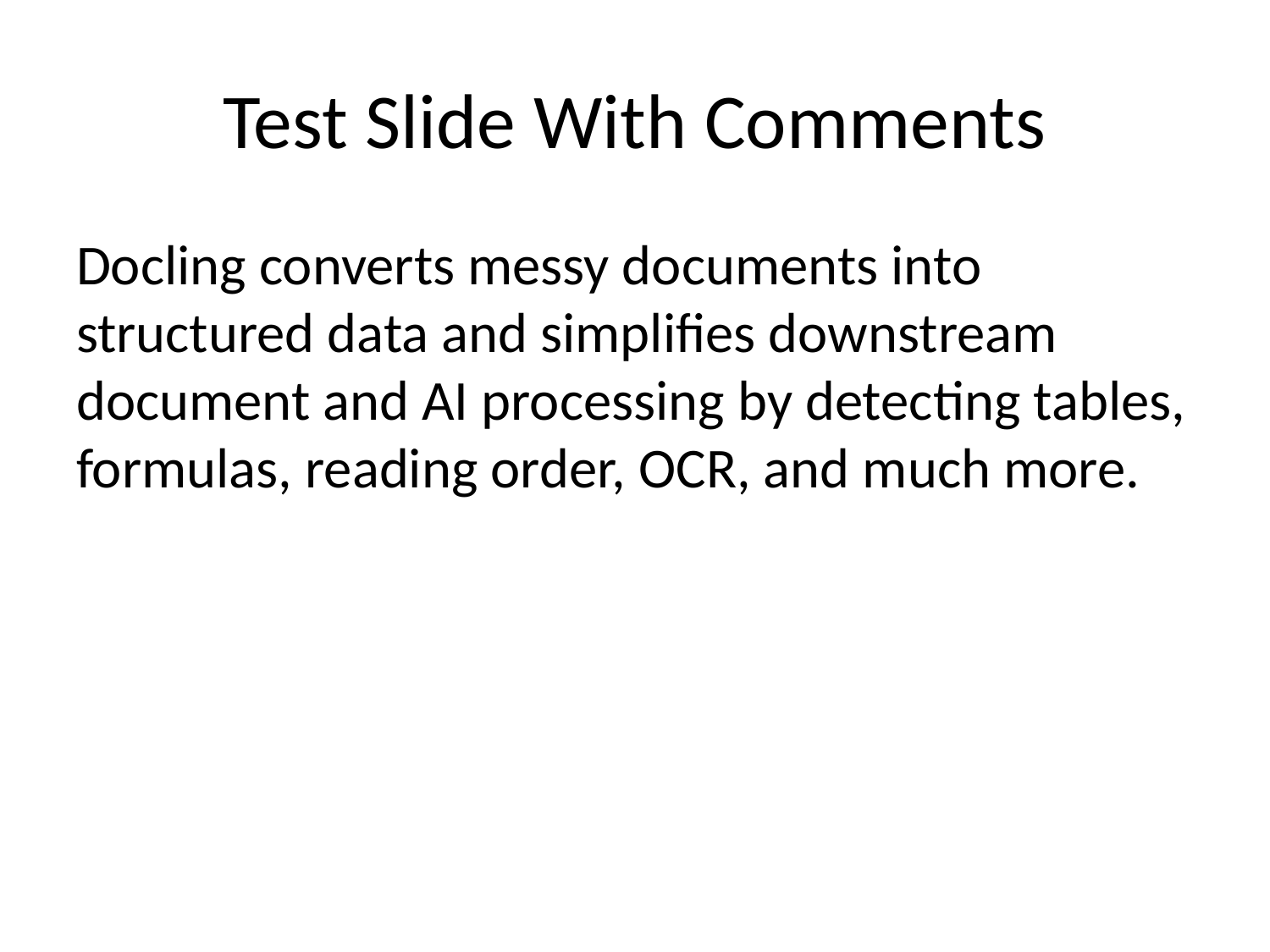

# Test Slide With Comments
Docling converts messy documents into structured data and simplifies downstream document and AI processing by detecting tables, formulas, reading order, OCR, and much more.